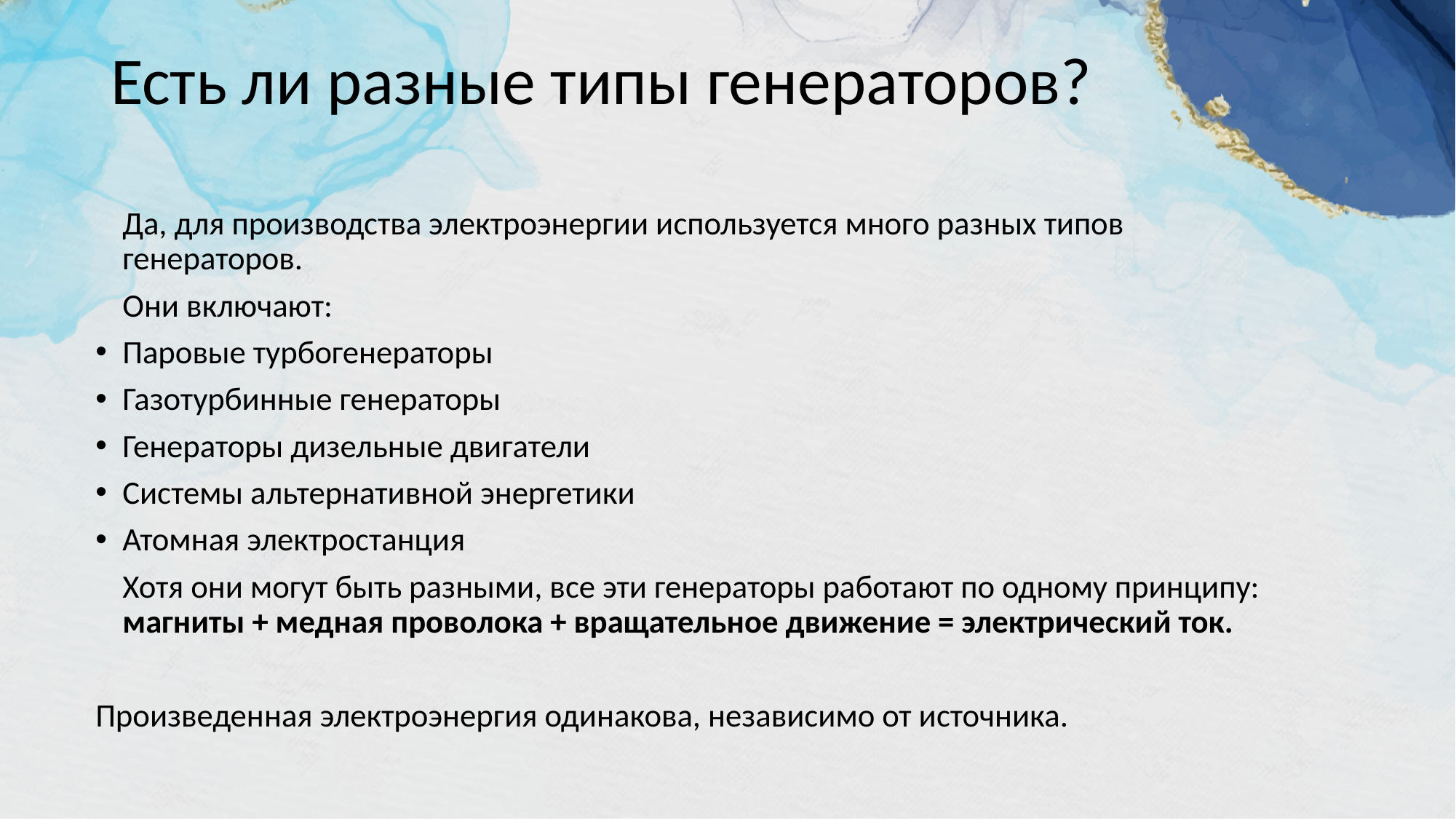

# Есть ли разные типы генераторов?
		Да, для производства электроэнергии используется много разных типов генераторов.
		Они включают:
Паровые турбогенераторы
Газотурбинные генераторы
Генераторы дизельные двигатели
Системы альтернативной энергетики
Атомная электростанция
		Хотя они могут быть разными, все эти генераторы работают по одному принципу:
магниты + медная проволока + вращательное движение = электрический ток.

Произведенная электроэнергия одинакова, независимо от источника.